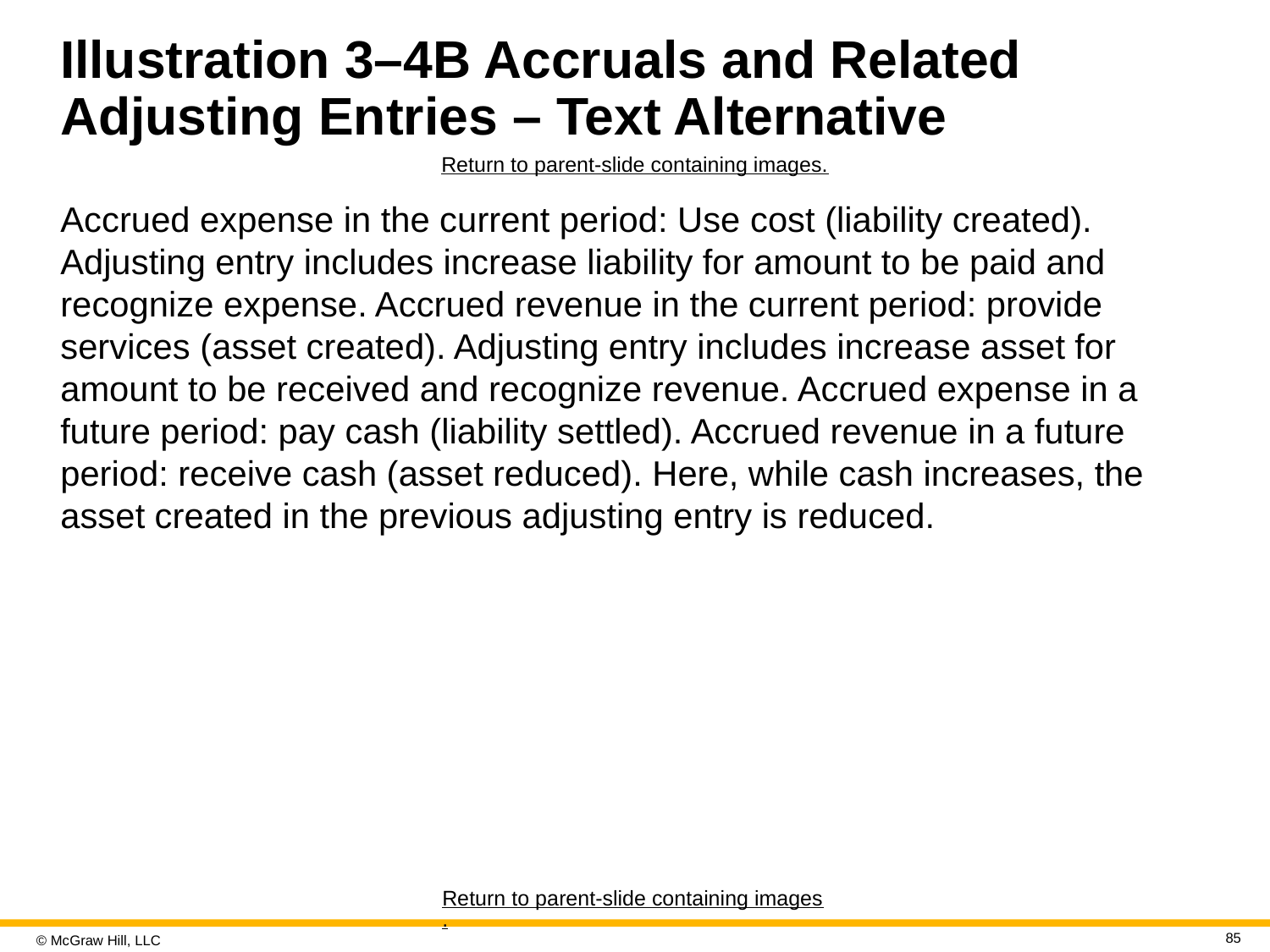

# Illustration 3–4B Accruals and Related Adjusting Entries – Text Alternative
Return to parent-slide containing images.
Accrued expense in the current period: Use cost (liability created). Adjusting entry includes increase liability for amount to be paid and recognize expense. Accrued revenue in the current period: provide services (asset created). Adjusting entry includes increase asset for amount to be received and recognize revenue. Accrued expense in a future period: pay cash (liability settled). Accrued revenue in a future period: receive cash (asset reduced). Here, while cash increases, the asset created in the previous adjusting entry is reduced.
Return to parent-slide containing images.
85